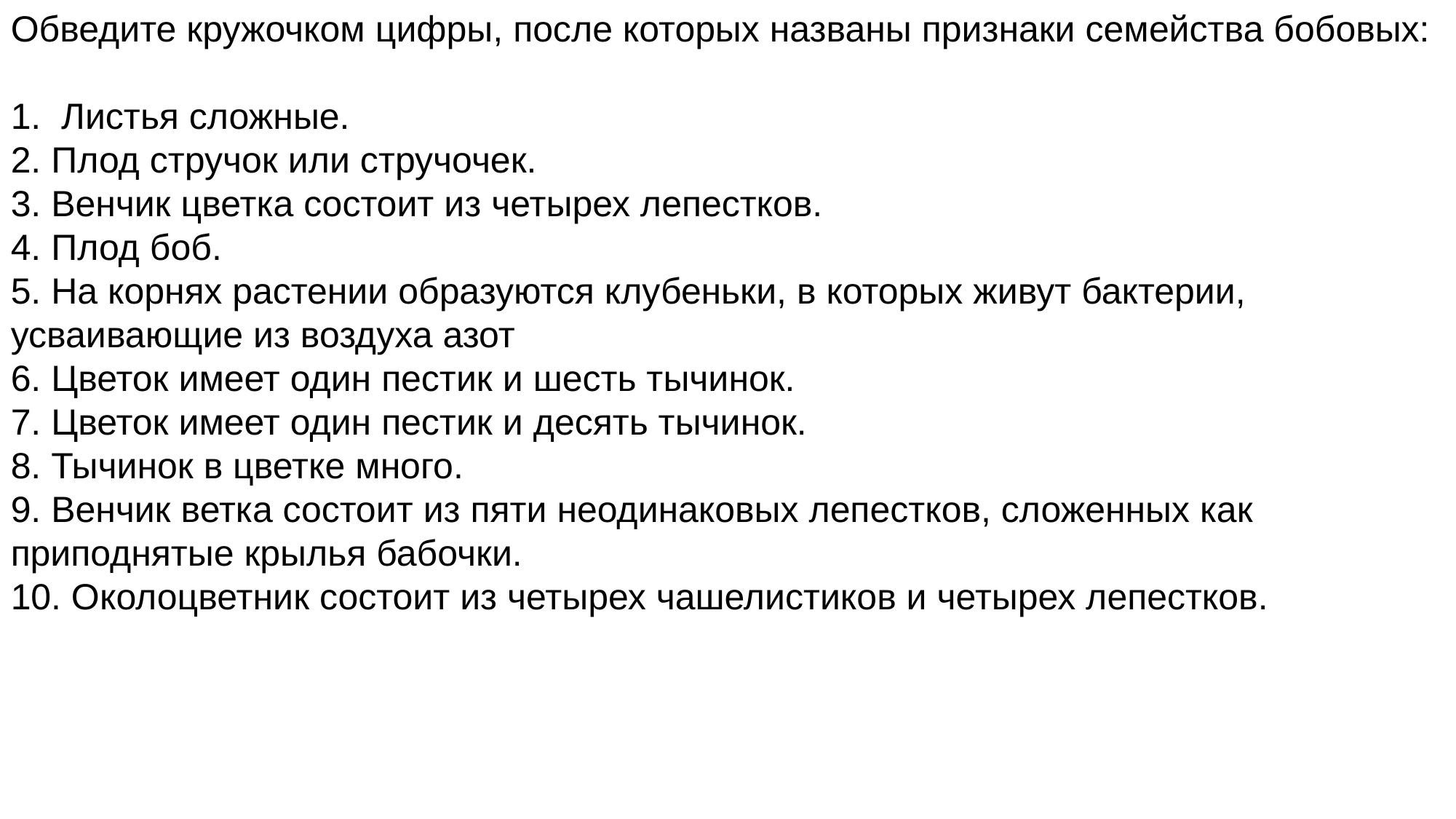

Обведите кружочком цифры, после которых названы признаки семейства бобовых:

1.  Листья сложные.
2. Плод стручок или стручочек.
3. Венчик цветка состоит из четырех лепестков.
4. Плод боб.
5. На корнях растении образуются клубеньки, в которых живут бактерии, усваивающие из воздуха азот
6. Цветок имеет один пестик и шесть тычинок.
7. Цветок имеет один пестик и десять тычинок.
8. Тычинок в цветке много.
9. Венчик ветка состоит из пяти неодинаковых лепестков, сложенных как приподнятые крылья бабочки.
10. Околоцветник состоит из четырех чашелистиков и четырех лепестков.